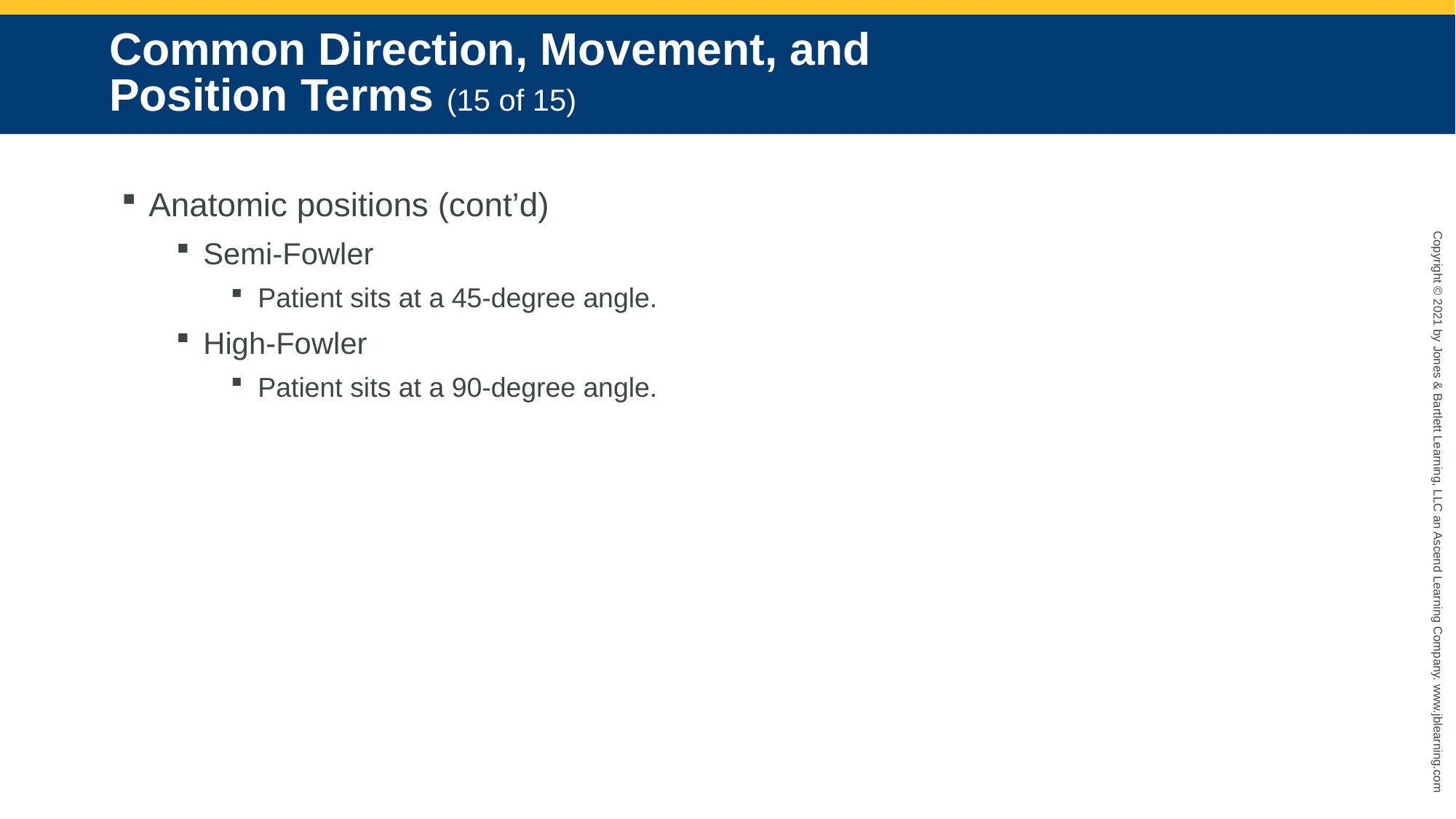

# Common Direction, Movement, and Position Terms (15 of 15)
Anatomic positions (cont’d)
Semi-Fowler
Patient sits at a 45-degree angle.
High-Fowler
Patient sits at a 90-degree angle.